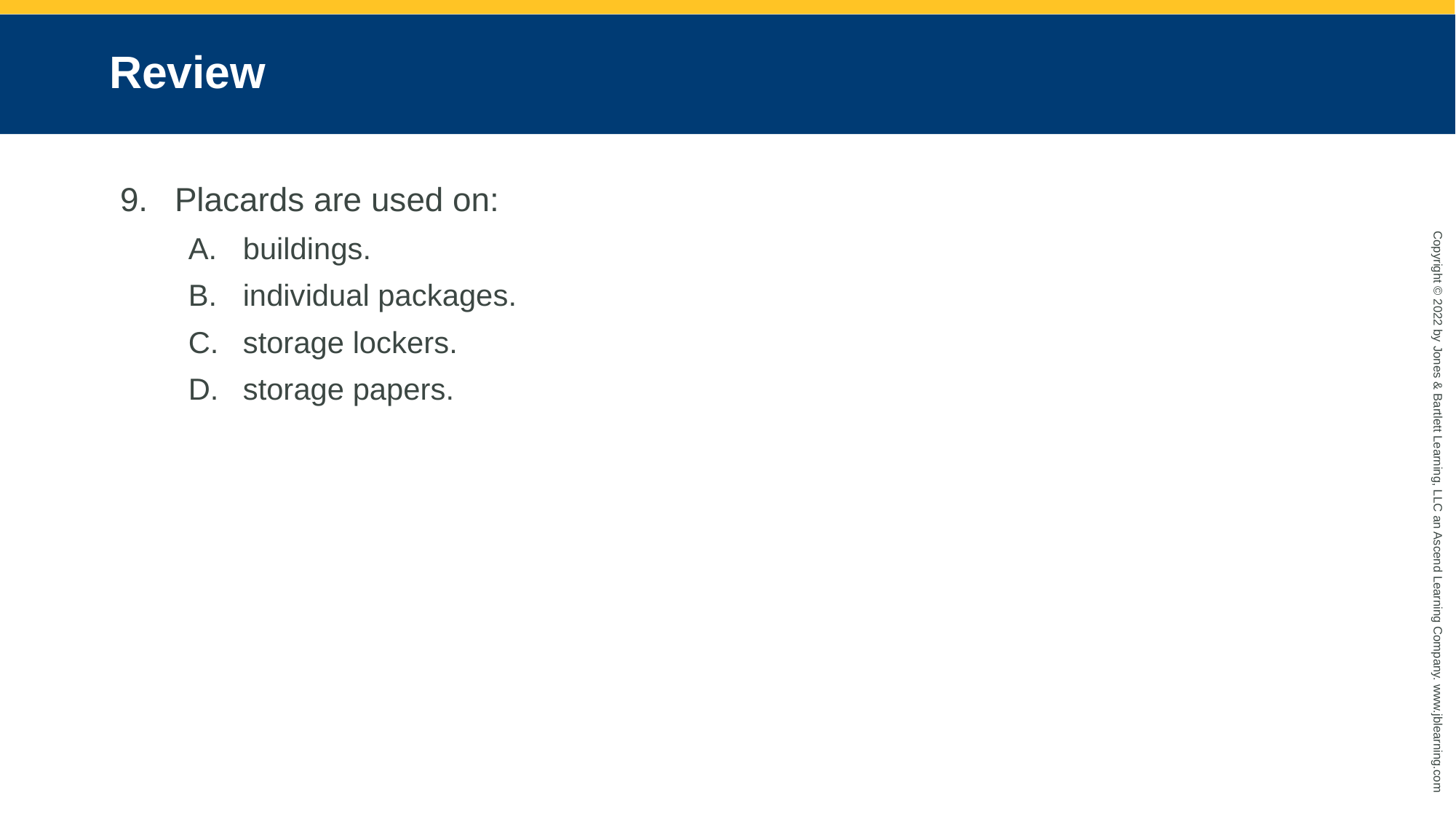

# Review
Placards are used on:
buildings.
individual packages.
storage lockers.
storage papers.